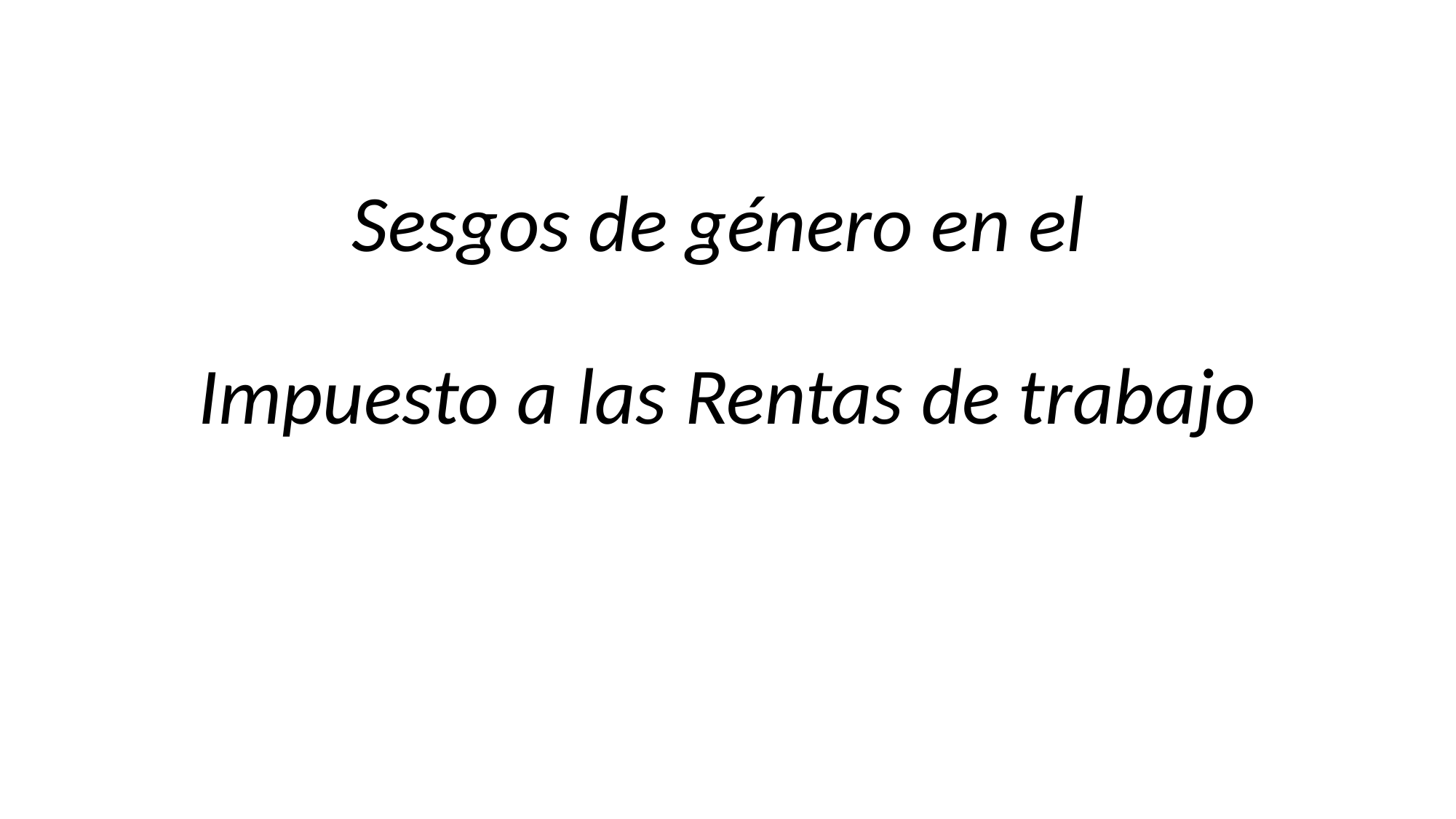

# Sesgos de género en el Impuesto a las Rentas de trabajo